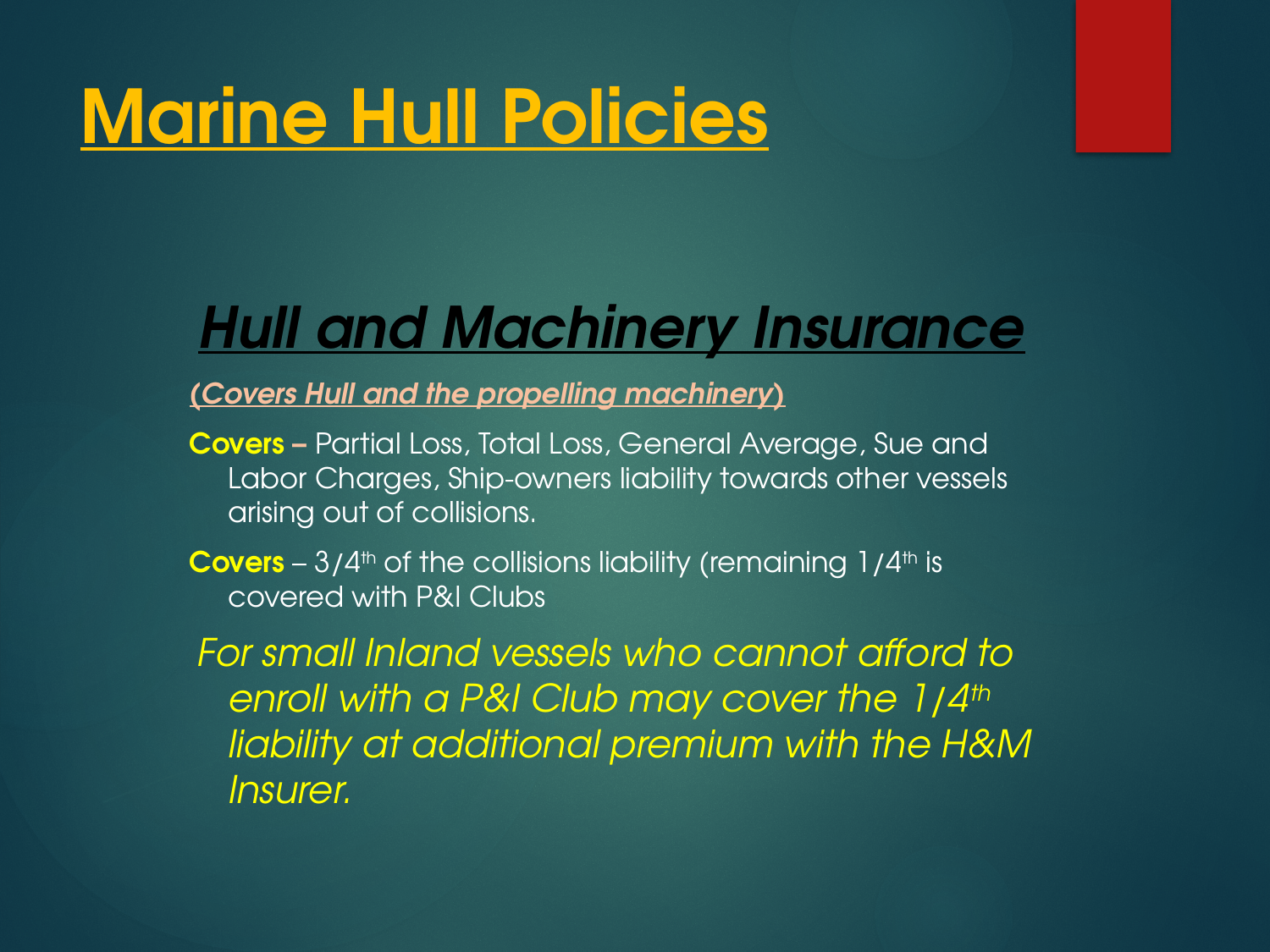

# Marine Hull Policies
Hull and Machinery Insurance
(Covers Hull and the propelling machinery)
Covers – Partial Loss, Total Loss, General Average, Sue and Labor Charges, Ship-owners liability towards other vessels arising out of collisions.
Covers – 3/4th of the collisions liability (remaining 1/4th is covered with P&I Clubs
 For small Inland vessels who cannot afford to enroll with a P&I Club may cover the 1/4th liability at additional premium with the H&M Insurer.